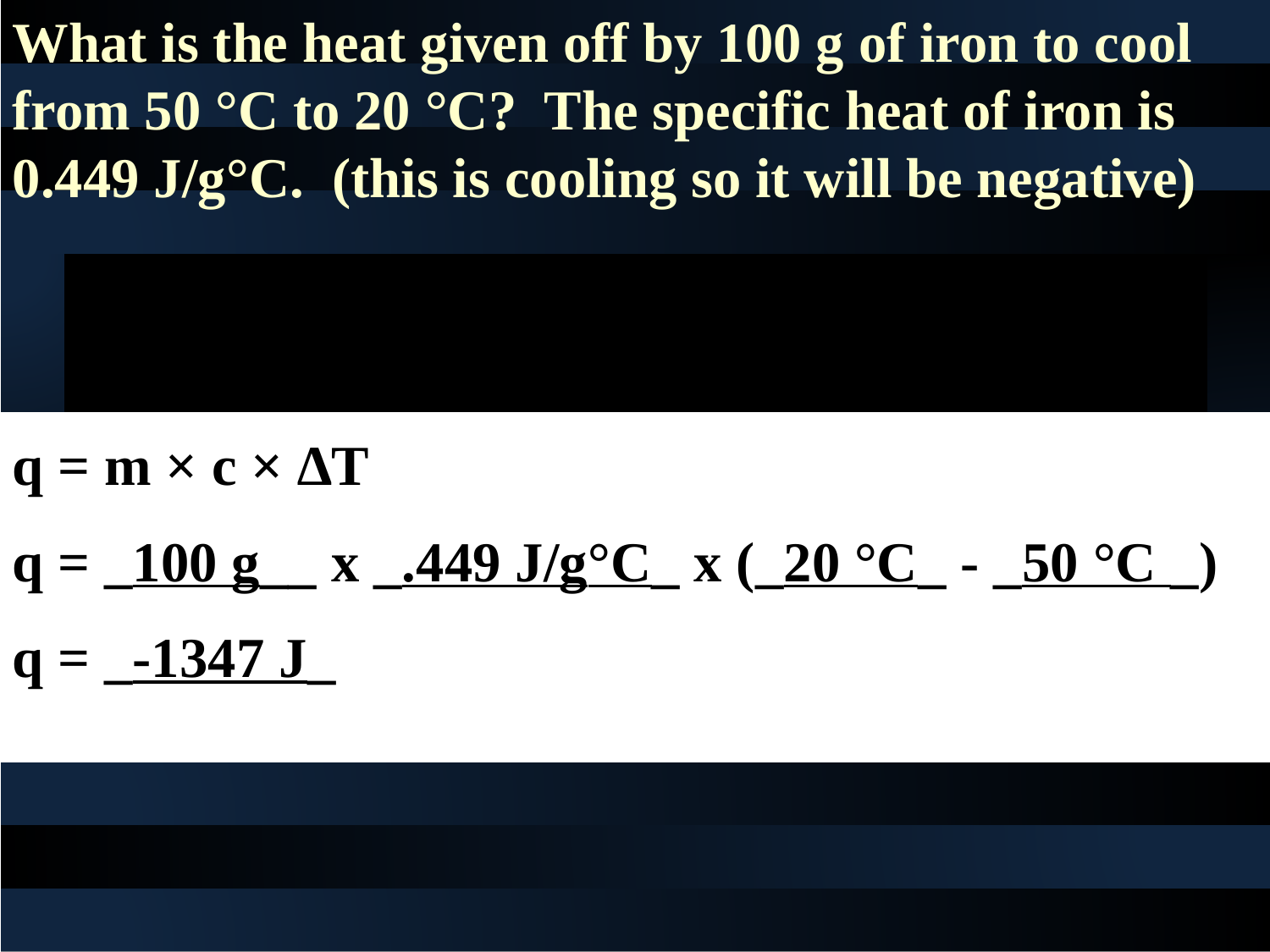

What is the heat given off by 100 g of iron to cool from 50 °C to 20 °C?  The specific heat of iron is 0.449 J/g°C.  (this is cooling so it will be negative)

q = m × c × ∆T
q = _100 g__ x _.449 J/g°C_ x (_20 °C_ - _50 °C _)
q = _-1347 J_